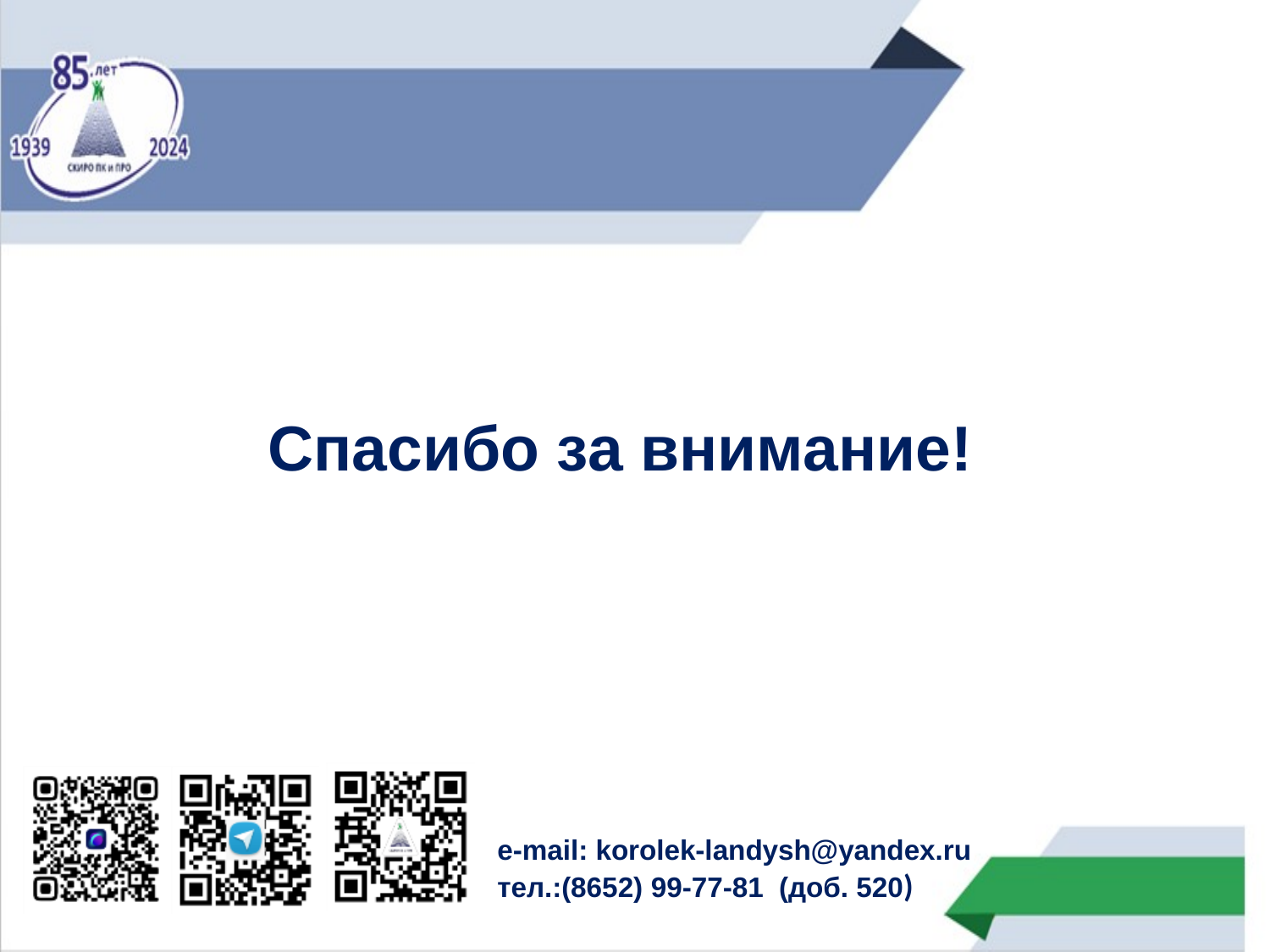

Спасибо за внимание!

e-mail: korolek-landysh@yandex.ru
тел.:(8652) 99-77-81  (доб. 520)